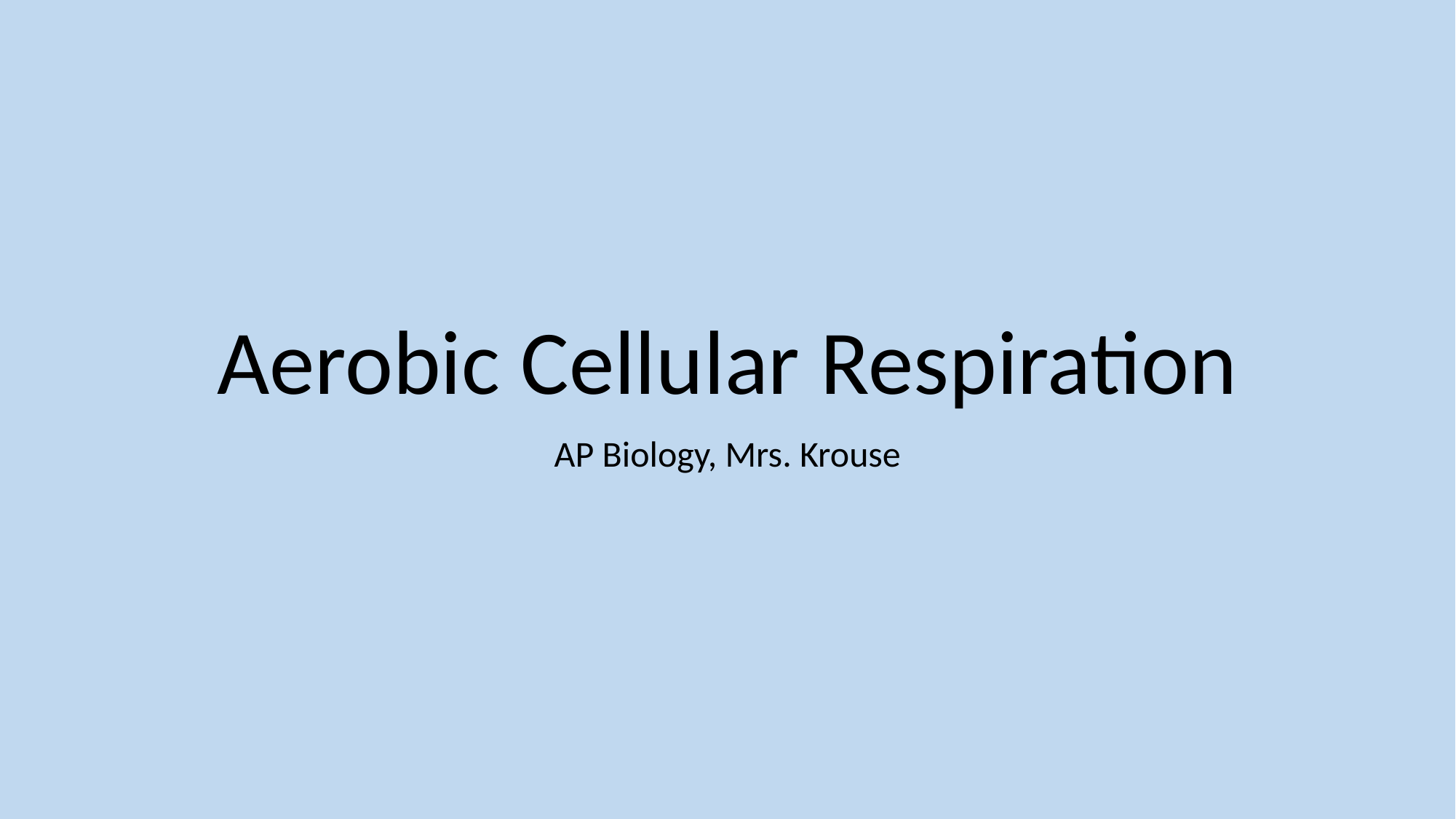

# Aerobic Cellular Respiration
AP Biology, Mrs. Krouse